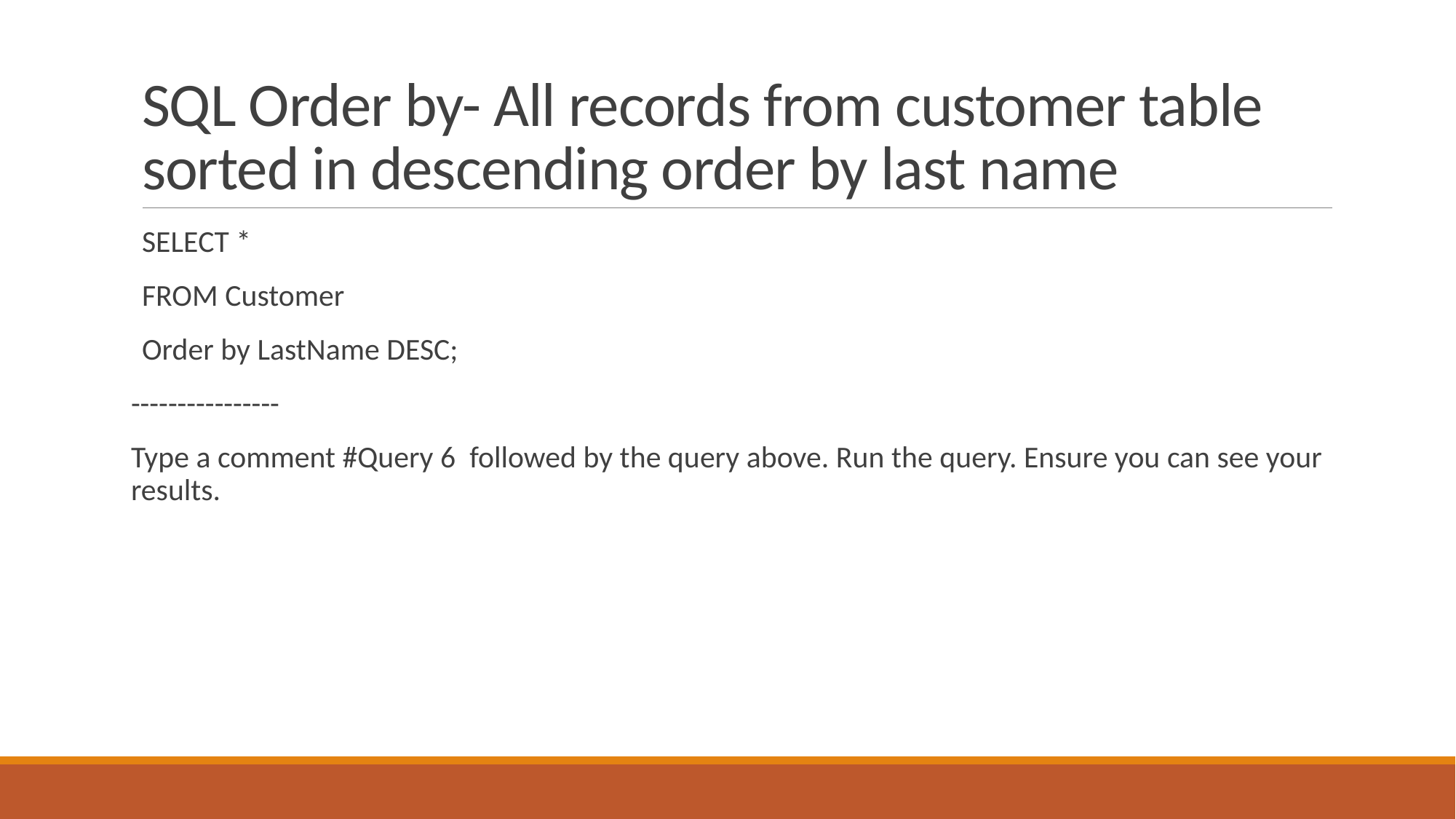

# SQL Order by- All records from customer table sorted in descending order by last name
SELECT *
FROM Customer
Order by LastName DESC;
----------------
Type a comment #Query 6  followed by the query above. Run the query. Ensure you can see your results.